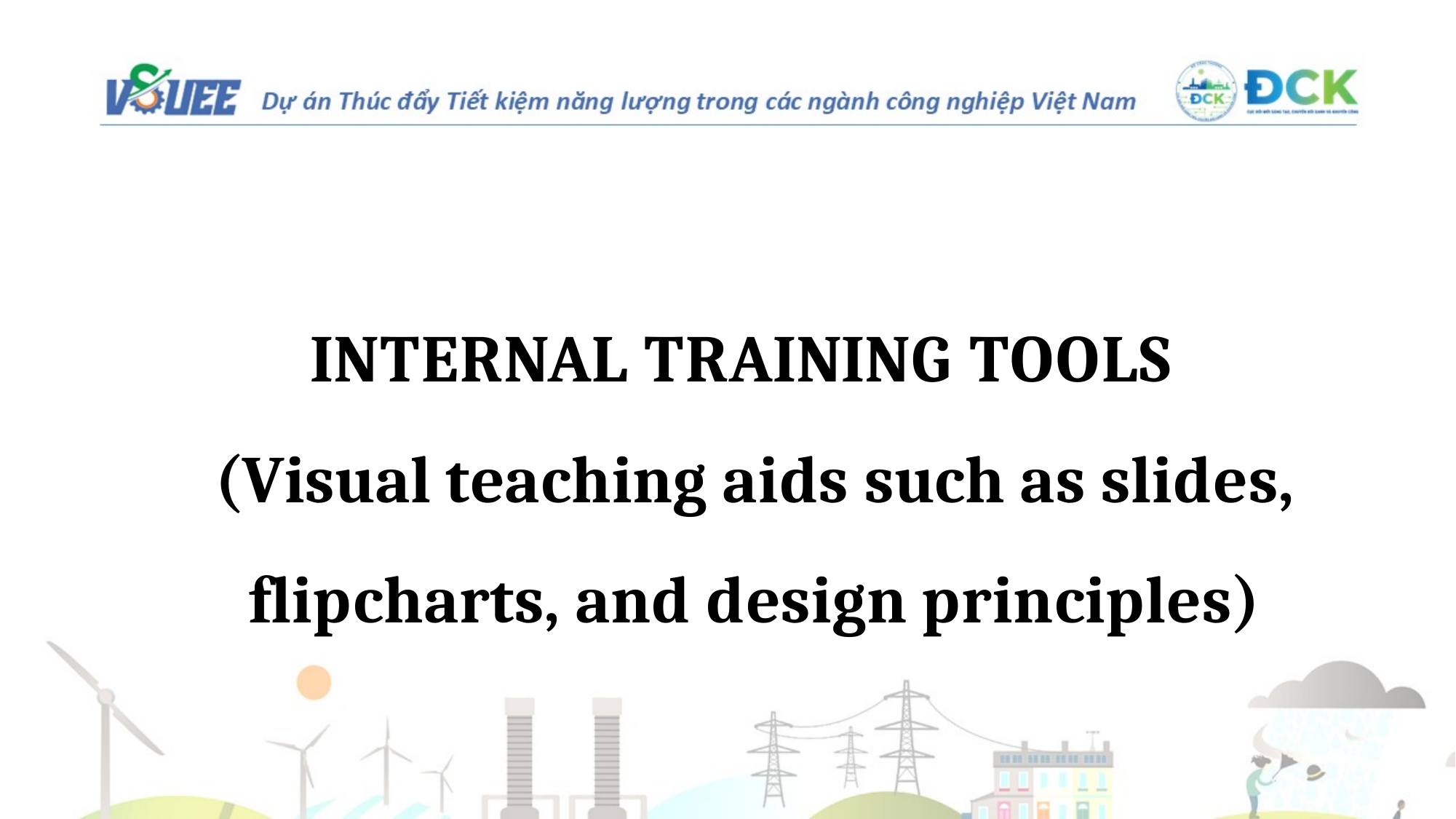

INTERNAL TRAINING TOOLS
(Visual teaching aids such as slides, flipcharts, and design principles)